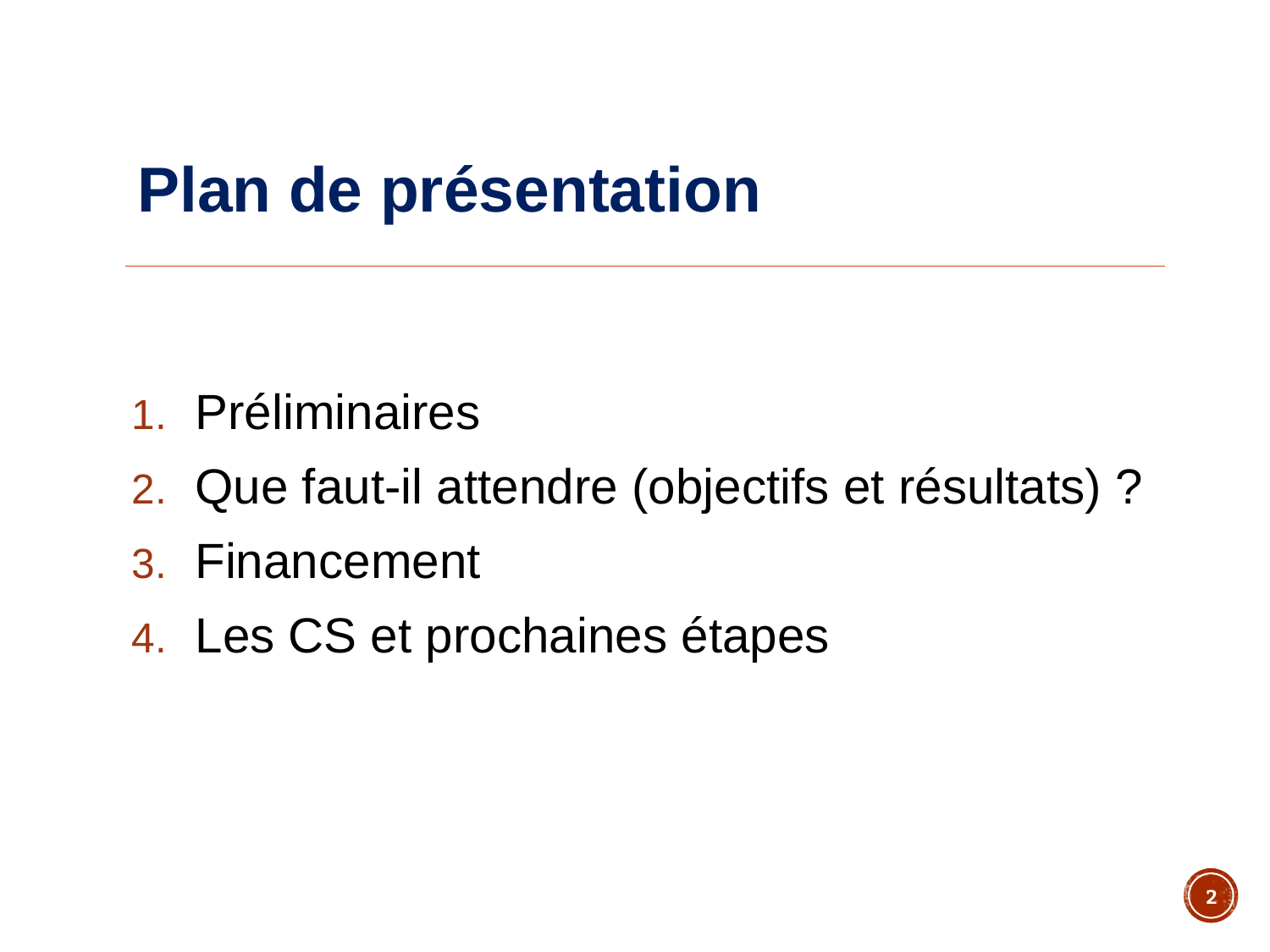

# Plan de présentation

Préliminaires
Que faut-il attendre (objectifs et résultats) ?
Financement
Les CS et prochaines étapes

2